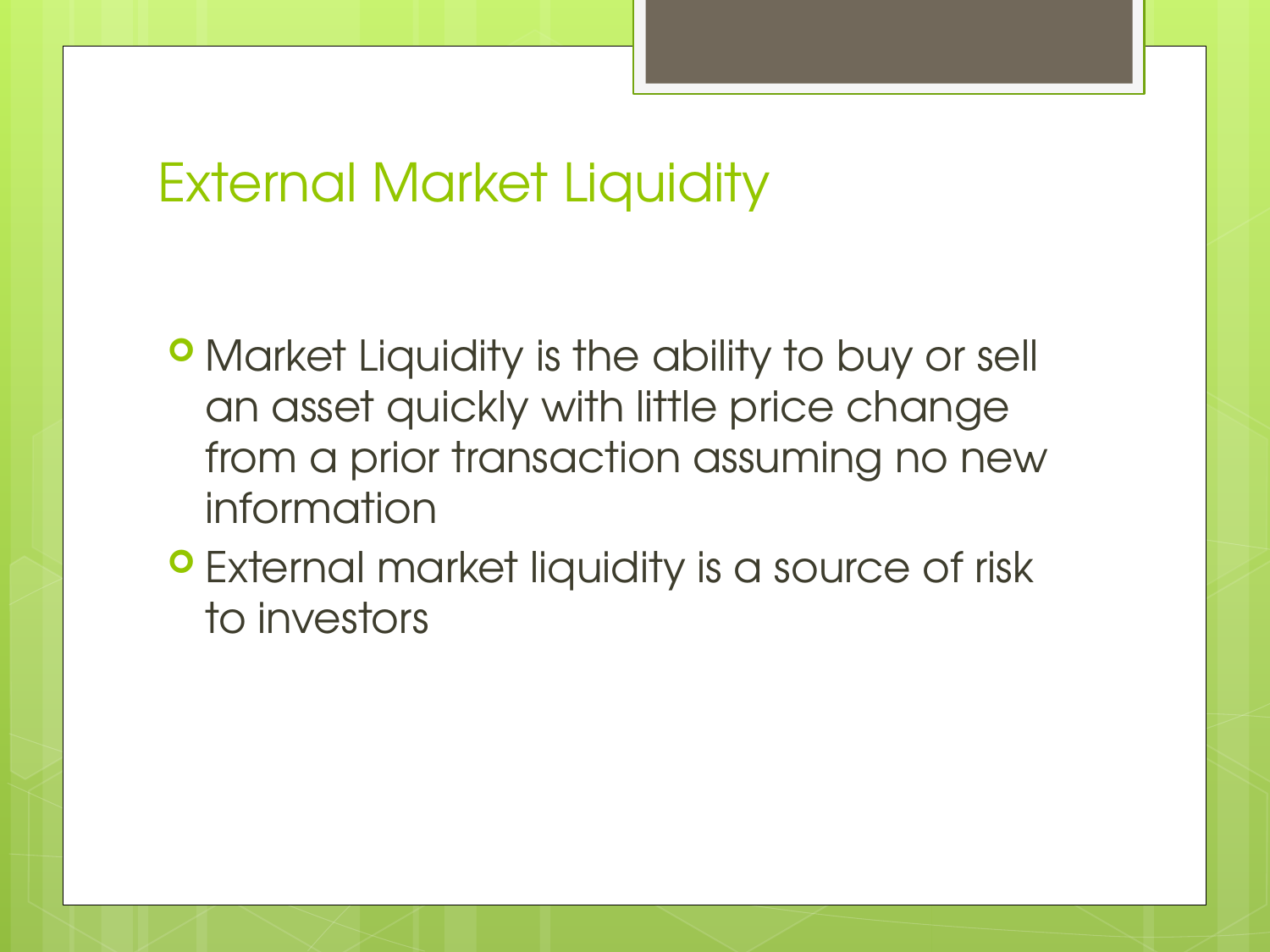

# External Market Liquidity
Market Liquidity is the ability to buy or sell an asset quickly with little price change from a prior transaction assuming no new information
External market liquidity is a source of risk to investors